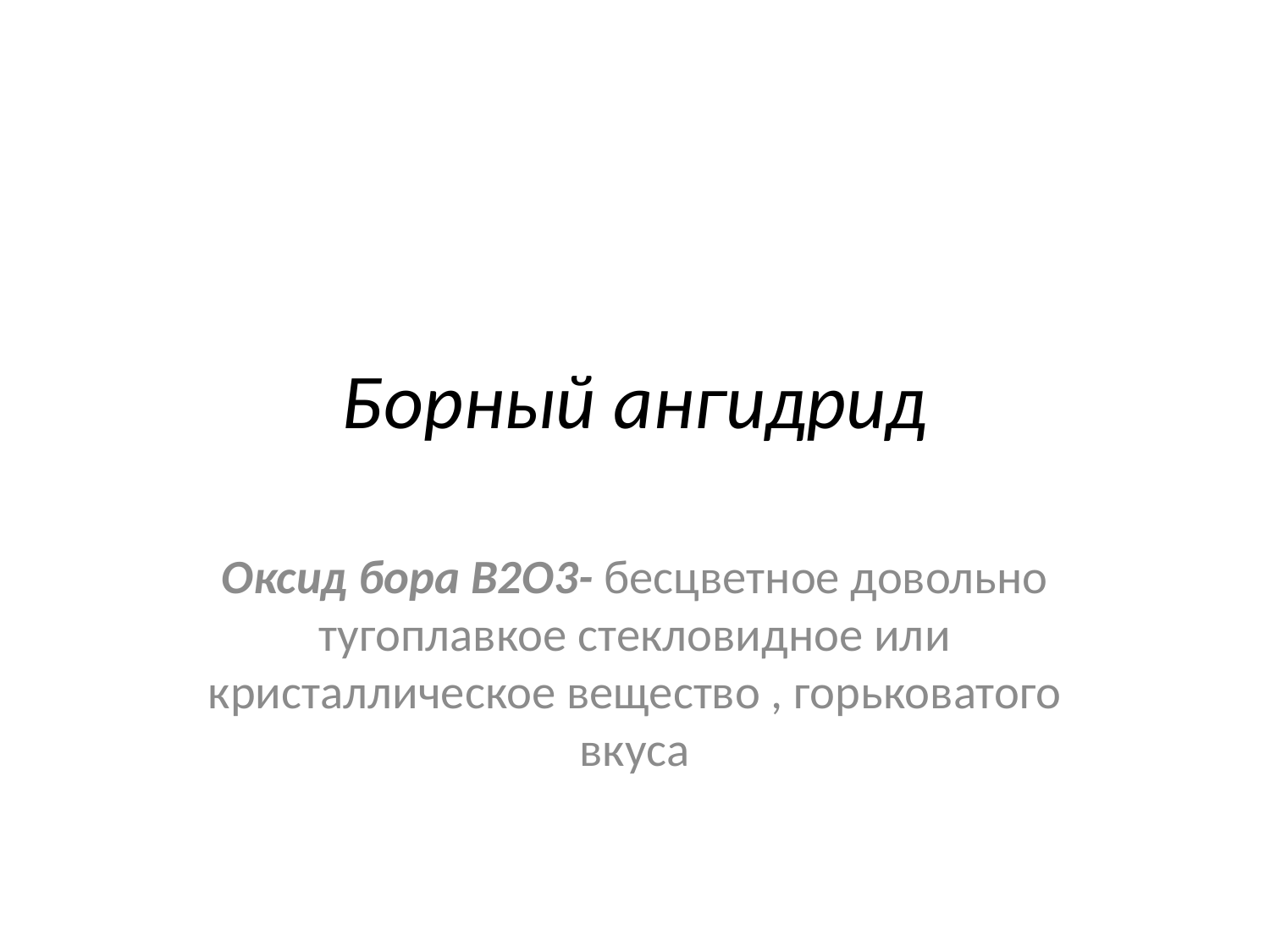

# Борный ангидрид
Оксид бора B2O3- бесцветное довольно тугоплавкое стекловидное или кристаллическое вещество , горьковатого вкуса